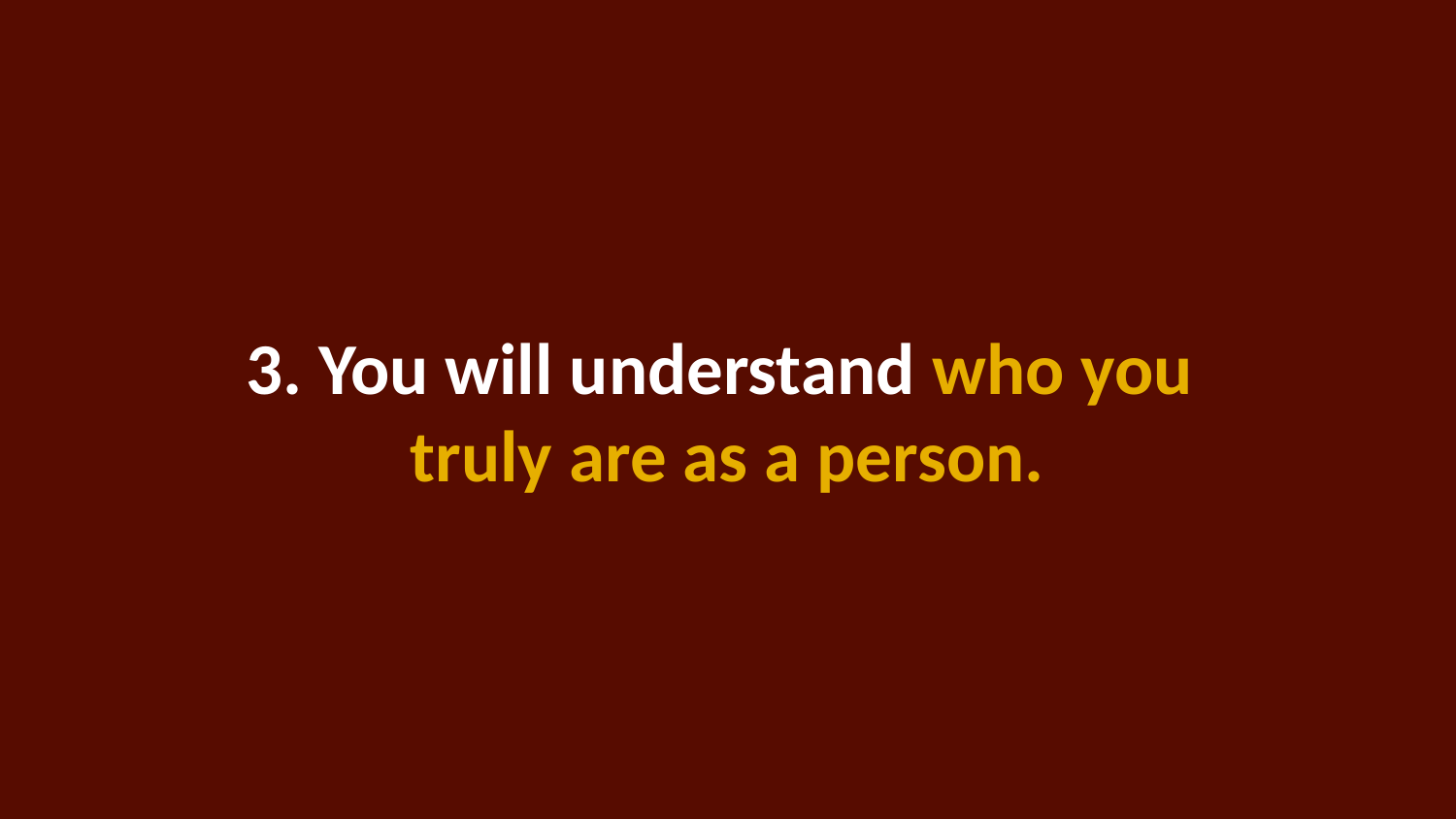

3. You will understand who you
truly are as a person.